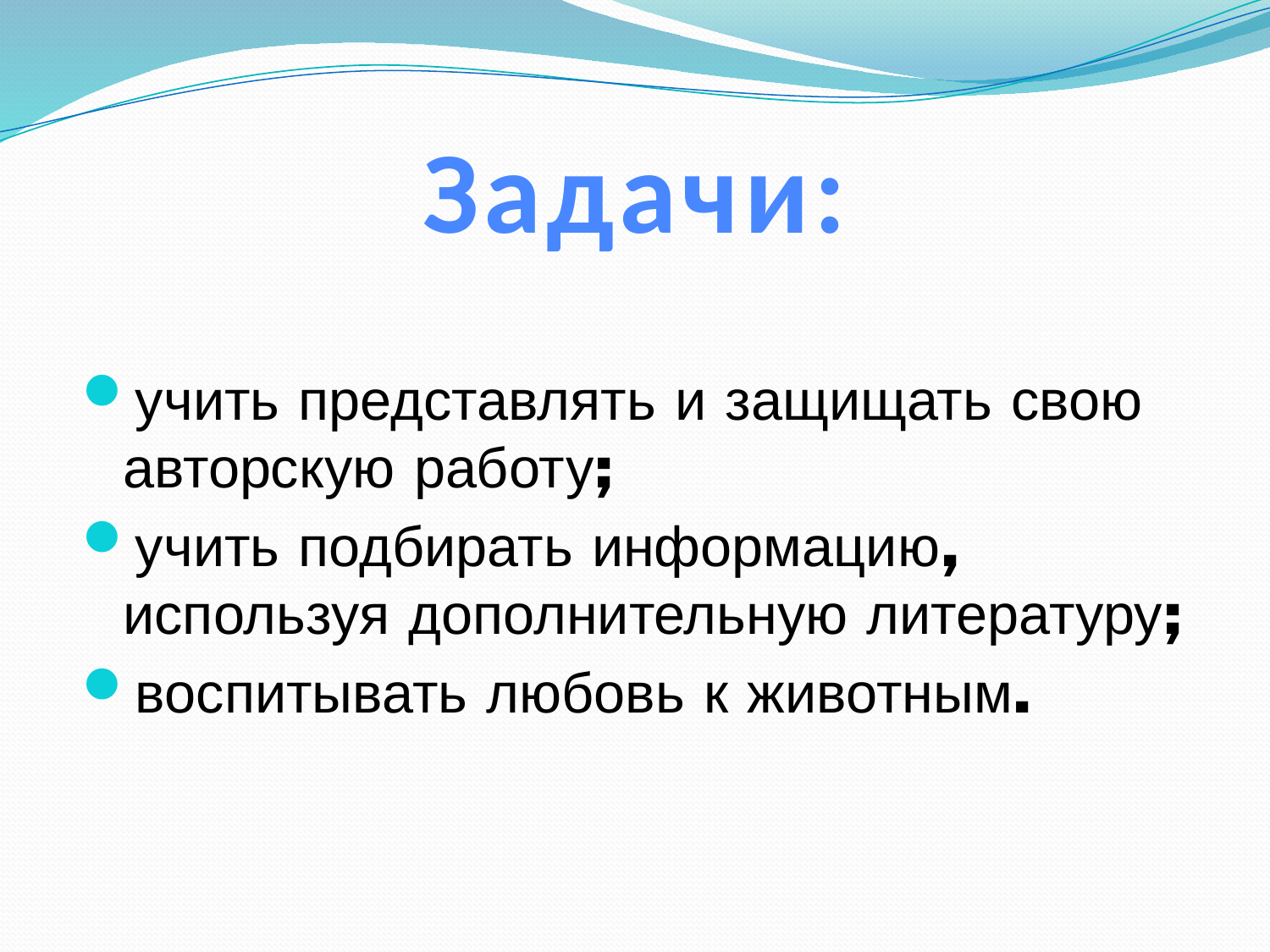

# Задачи:
учить представлять и защищать свою авторскую работу;
учить подбирать информацию, используя дополнительную литературу;
воспитывать любовь к животным.